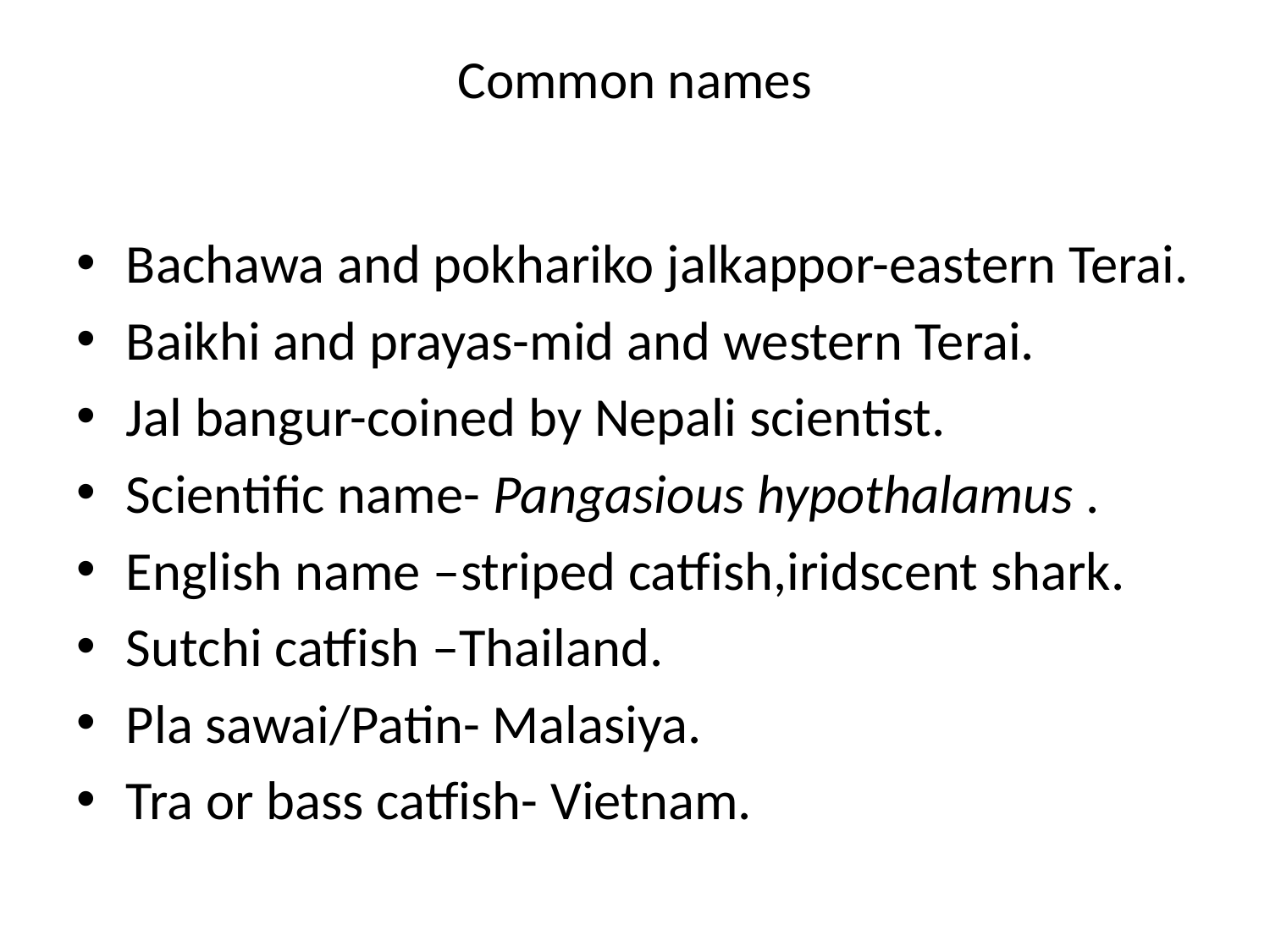

# Common names
Bachawa and pokhariko jalkappor-eastern Terai.
Baikhi and prayas-mid and western Terai.
Jal bangur-coined by Nepali scientist.
Scientific name- Pangasious hypothalamus .
English name –striped catfish,iridscent shark.
Sutchi catfish –Thailand.
Pla sawai/Patin- Malasiya.
Tra or bass catfish- Vietnam.